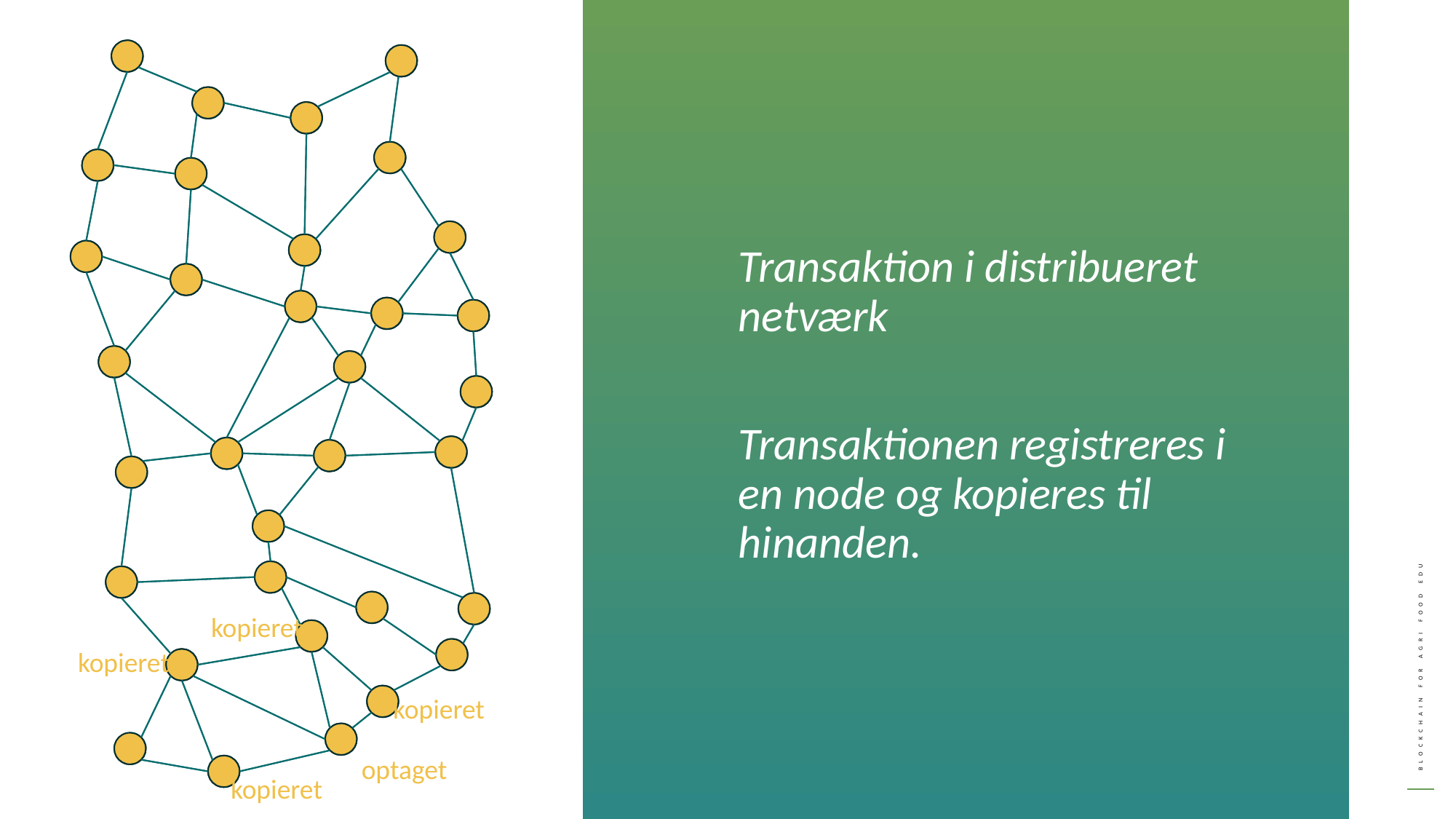

Transaktion i distribueret netværk

Transaktionen registreres i en node og kopieres til hinanden.

kopieret

kopieret

kopieret

optaget

kopieret